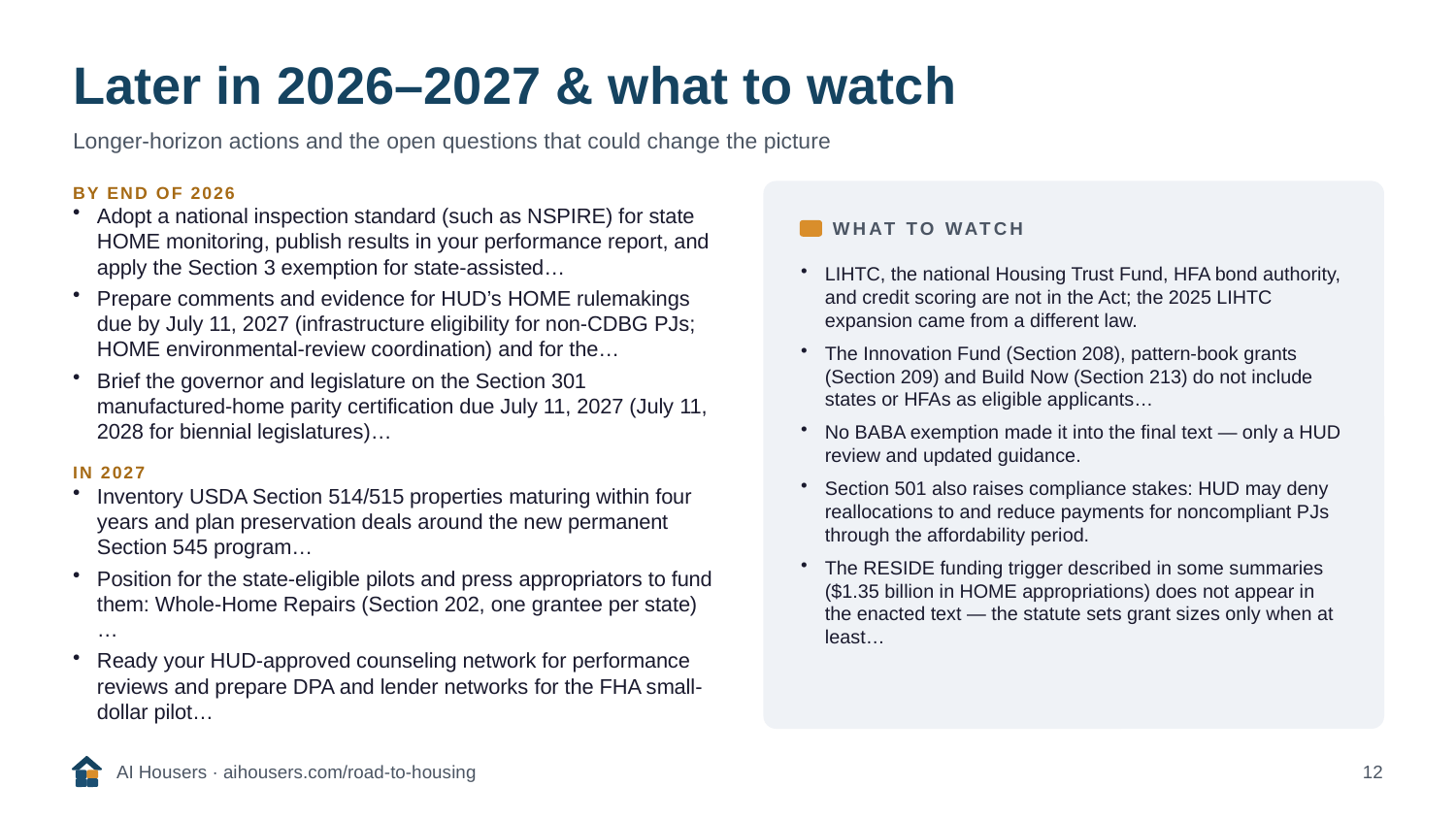

Later in 2026–2027 & what to watch
Longer-horizon actions and the open questions that could change the picture
BY END OF 2026
Adopt a national inspection standard (such as NSPIRE) for state HOME monitoring, publish results in your performance report, and apply the Section 3 exemption for state-assisted…
Prepare comments and evidence for HUD’s HOME rulemakings due by July 11, 2027 (infrastructure eligibility for non-CDBG PJs; HOME environmental-review coordination) and for the…
Brief the governor and legislature on the Section 301 manufactured-home parity certification due July 11, 2027 (July 11, 2028 for biennial legislatures)…
IN 2027
Inventory USDA Section 514/515 properties maturing within four years and plan preservation deals around the new permanent Section 545 program…
Position for the state-eligible pilots and press appropriators to fund them: Whole-Home Repairs (Section 202, one grantee per state)…
Ready your HUD-approved counseling network for performance reviews and prepare DPA and lender networks for the FHA small-dollar pilot…

WHAT TO WATCH

LIHTC, the national Housing Trust Fund, HFA bond authority, and credit scoring are not in the Act; the 2025 LIHTC expansion came from a different law.
The Innovation Fund (Section 208), pattern-book grants (Section 209) and Build Now (Section 213) do not include states or HFAs as eligible applicants…
No BABA exemption made it into the final text — only a HUD review and updated guidance.
Section 501 also raises compliance stakes: HUD may deny reallocations to and reduce payments for noncompliant PJs through the affordability period.
The RESIDE funding trigger described in some summaries ($1.35 billion in HOME appropriations) does not appear in the enacted text — the statute sets grant sizes only when at least…
AI Housers · aihousers.com/road-to-housing
12